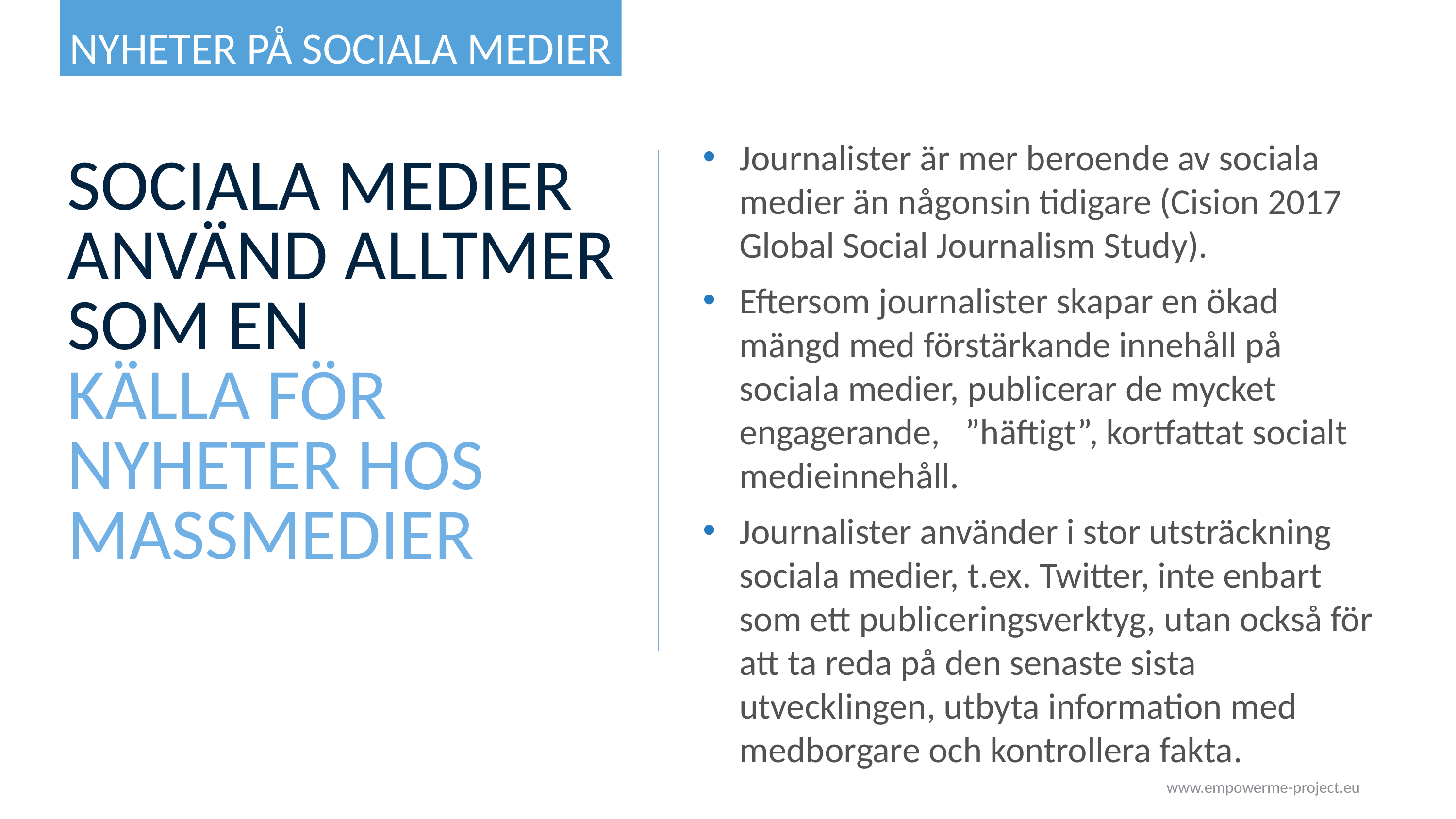

NYHETER PÅ SOCIALA MEDIER
Journalister är mer beroende av sociala medier än någonsin tidigare (Cision 2017 Global Social Journalism Study).
Eftersom journalister skapar en ökad mängd med förstärkande innehåll på sociala medier, publicerar de mycket engagerande,   ”häftigt”, kortfattat socialt medieinnehåll.
Journalister använder i stor utsträckning sociala medier, t.ex. Twitter, inte enbart som ett publiceringsverktyg, utan också för att ta reda på den senaste sista utvecklingen, utbyta information med medborgare och kontrollera fakta.

# SOCIALA MEDIER ANVÄND ALLTMER SOM EN KÄLLA FÖR  NYHETER HOS MASSMEDIER
www.empowerme-project.eu